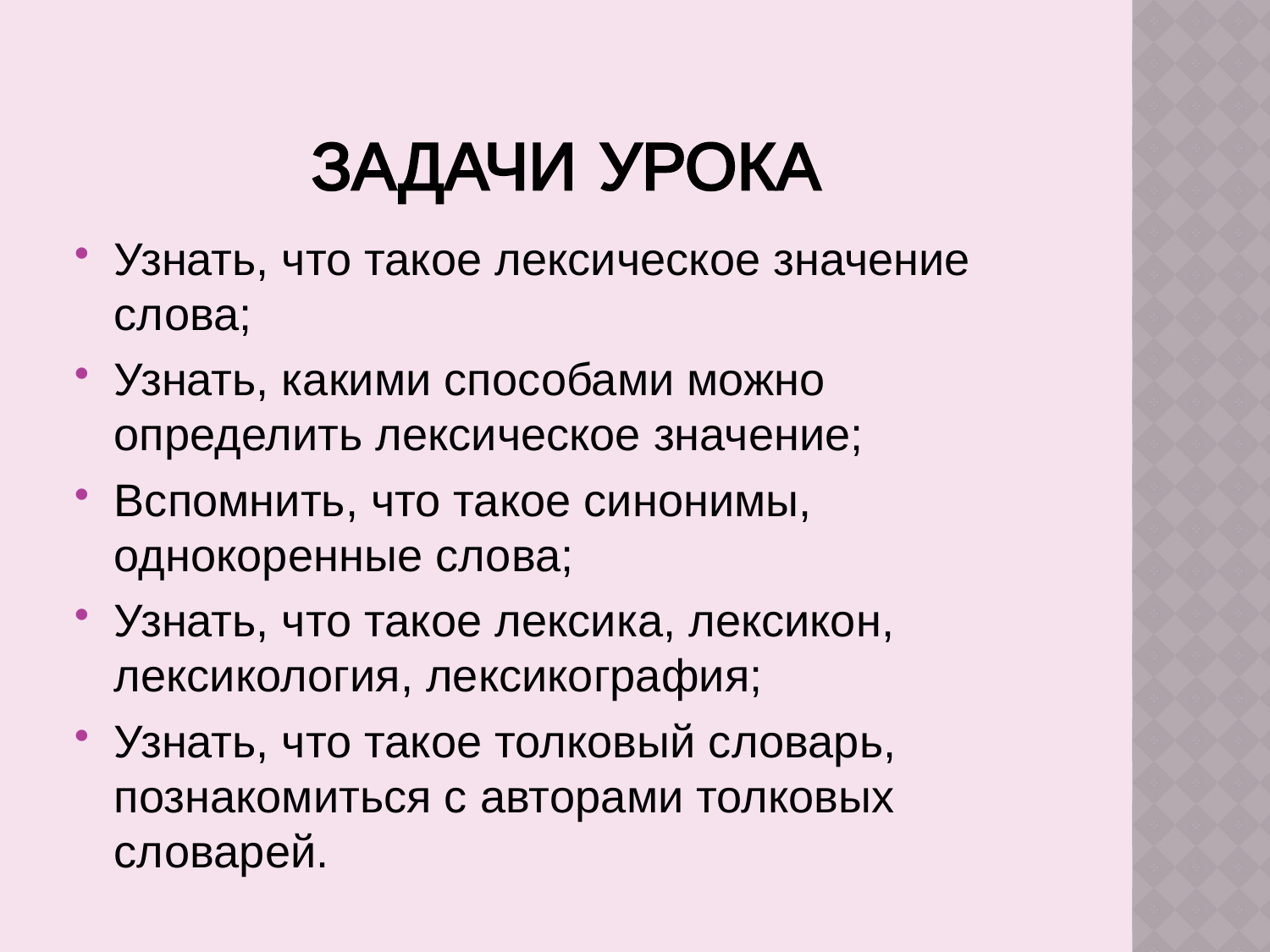

# Задачи урока
Узнать, что такое лексическое значение слова;
Узнать, какими способами можно определить лексическое значение;
Вспомнить, что такое синонимы, однокоренные слова;
Узнать, что такое лексика, лексикон, лексикология, лексикография;
Узнать, что такое толковый словарь, познакомиться с авторами толковых словарей.